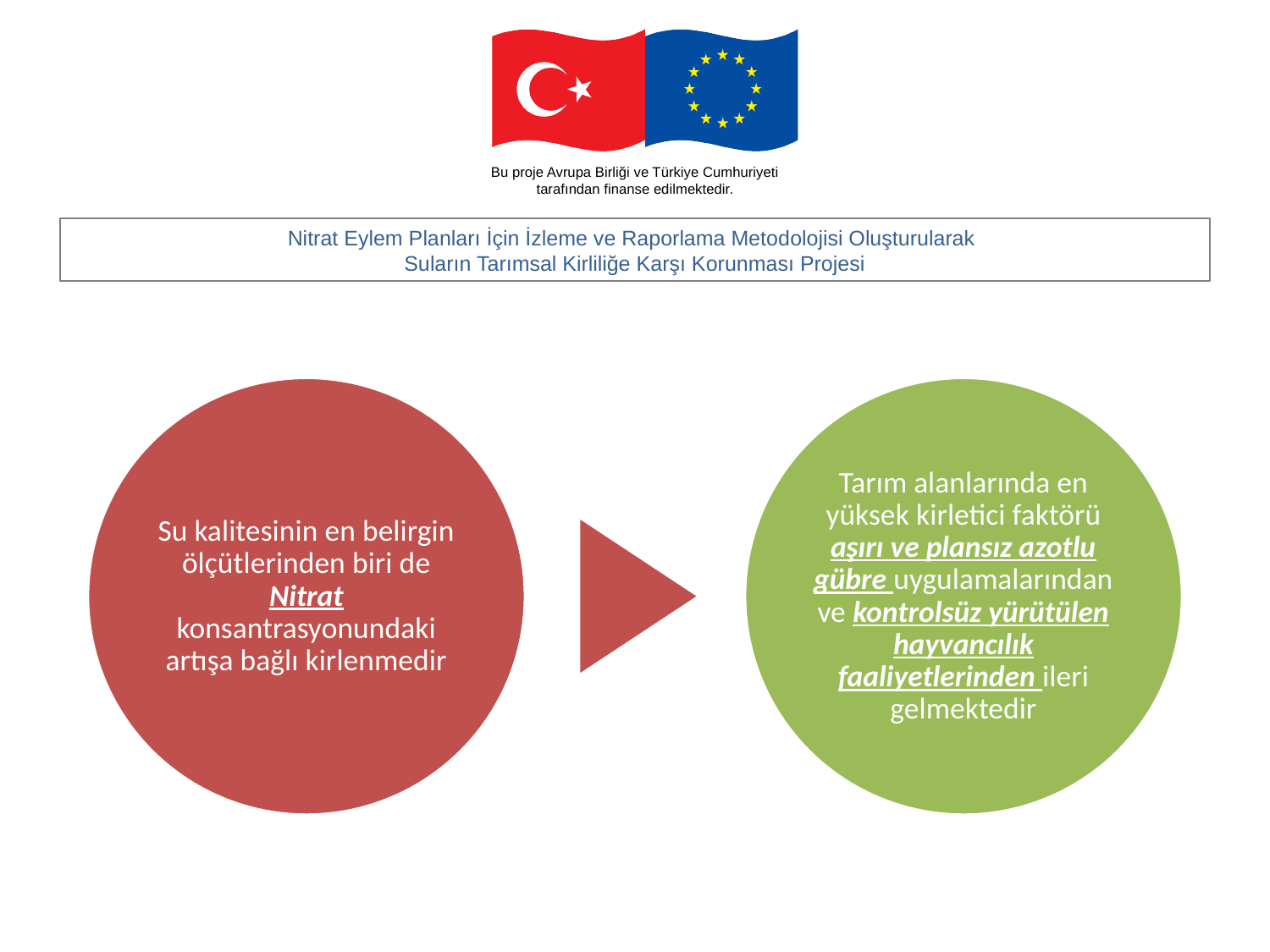

Su kalitesinin en belirgin ölçütlerinden biri de Nitrat konsantrasyonundaki artışa bağlı kirlenmedir
Tarım alanlarında en yüksek kirletici faktörü aşırı ve plansız azotlu gübre uygulamalarından ve kontrolsüz yürütülen hayvancılık faaliyetlerinden ileri gelmektedir